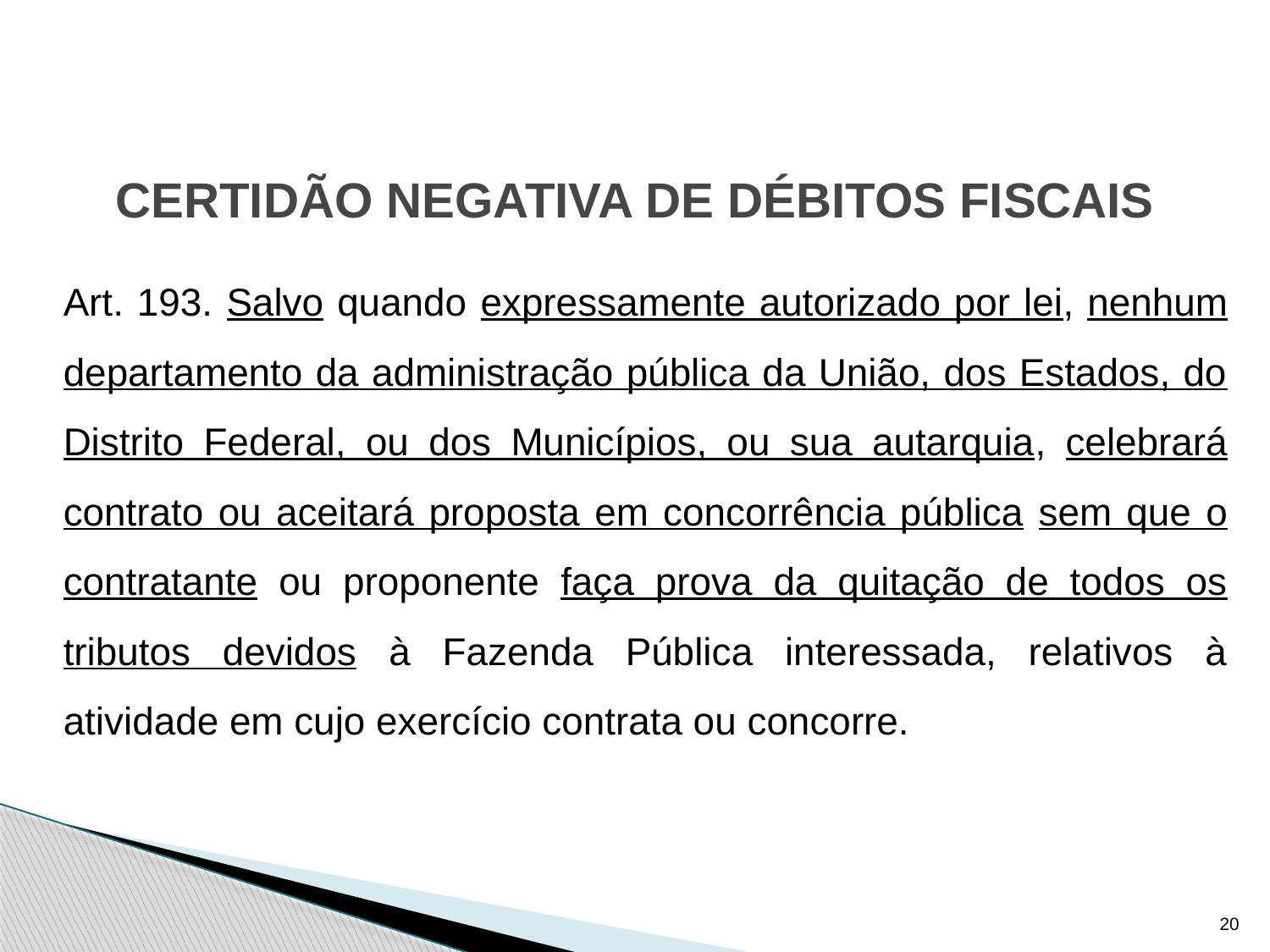

# CERTIDÃO NEGATIVA DE DÉBITOS FISCAIS
	Art. 193. Salvo quando expressamente autorizado por lei, nenhum departamento da administração pública da União, dos Estados, do Distrito Federal, ou dos Municípios, ou sua autarquia, celebrará contrato ou aceitará proposta em concorrência pública sem que o contratante ou proponente faça prova da quitação de todos os tributos devidos à Fazenda Pública interessada, relativos à atividade em cujo exercício contrata ou concorre.

20